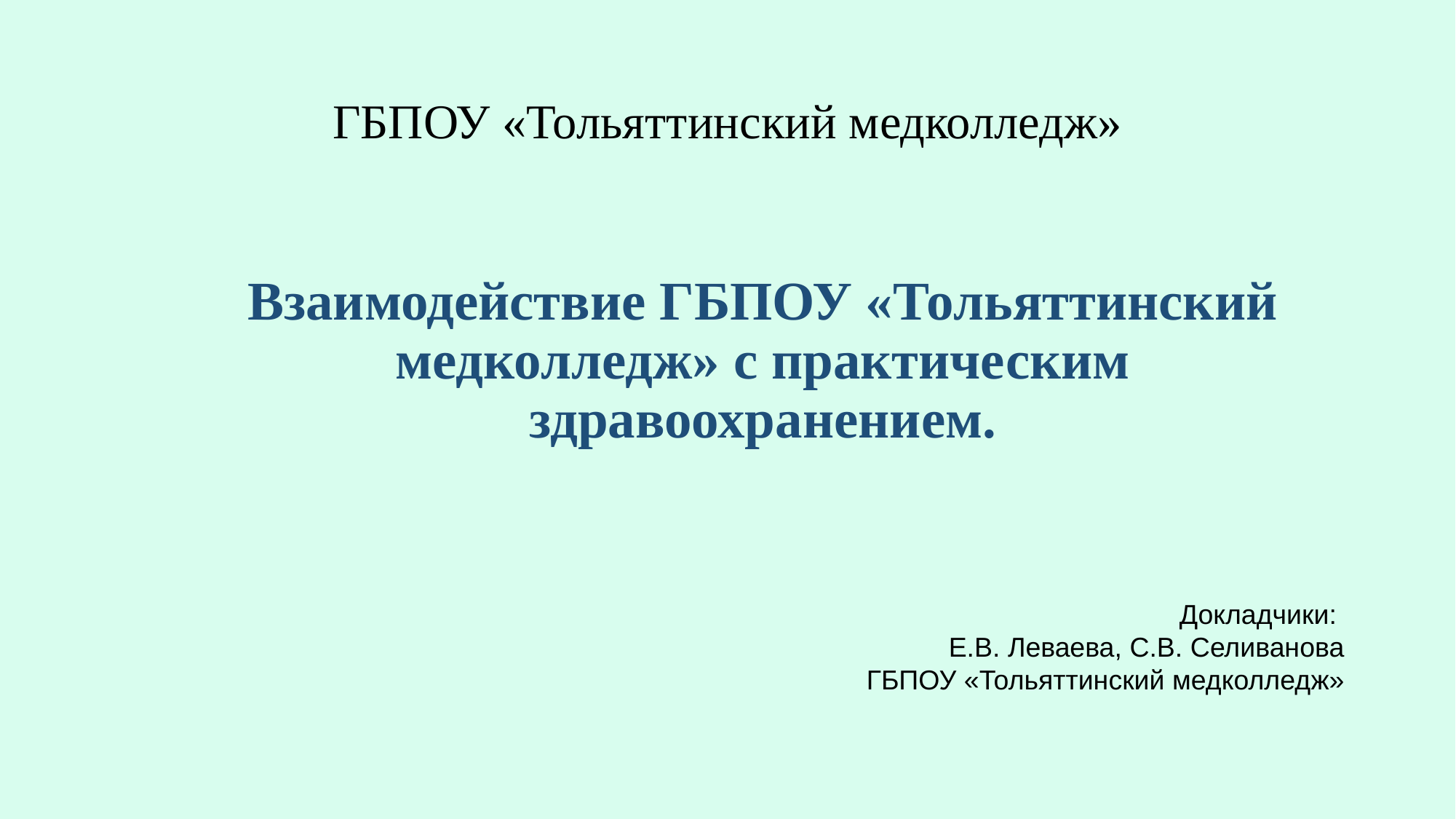

# ГБПОУ «Тольяттинский медколледж»
Взаимодействие ГБПОУ «Тольяттинский медколледж» с практическим здравоохранением.

Докладчики:
Е.В. Леваева, С.В. Селиванова
ГБПОУ «Тольяттинский медколледж»